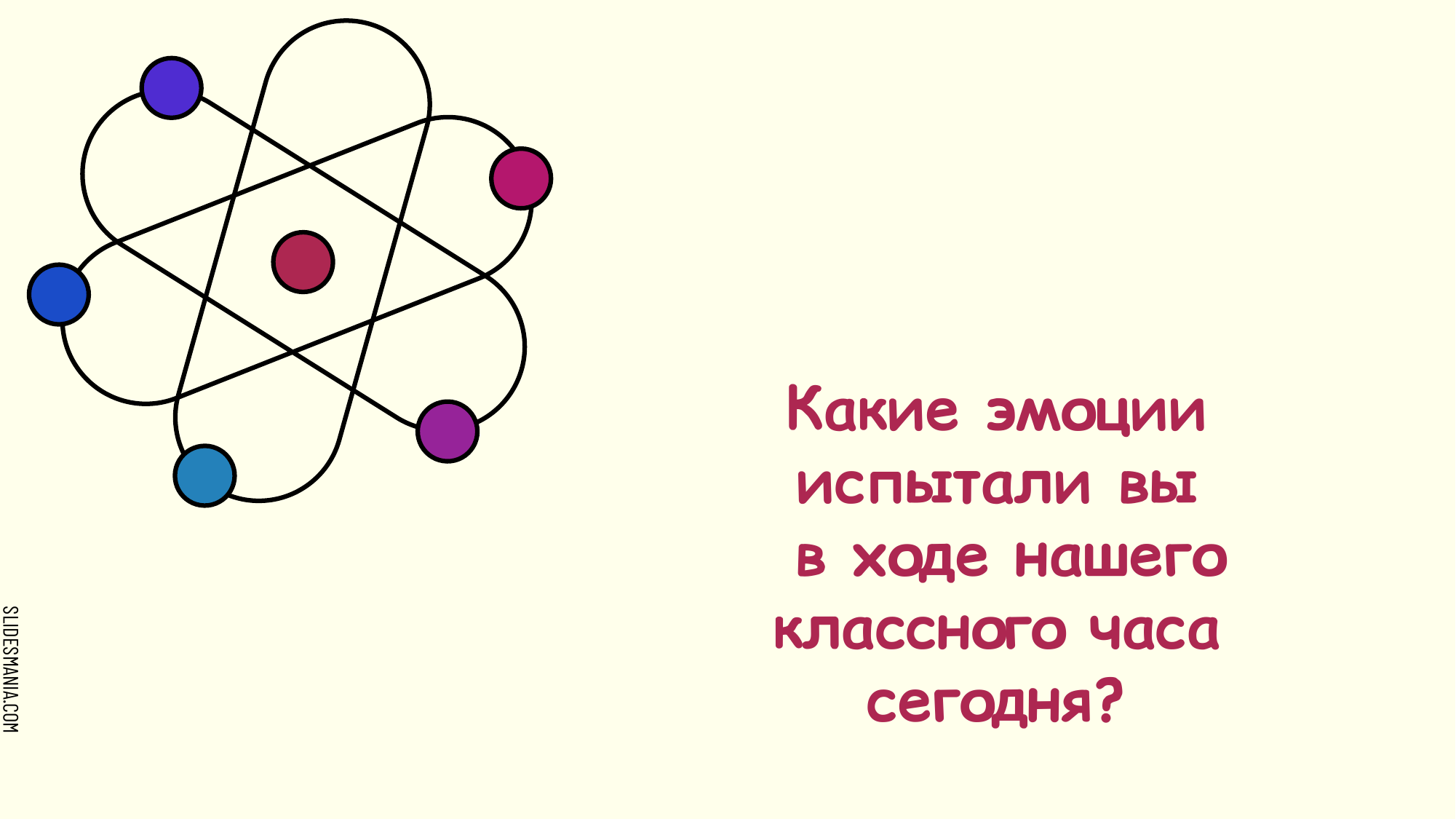

Какие эмоции испытали вы
 в ходе нашего классного часа сегодня?